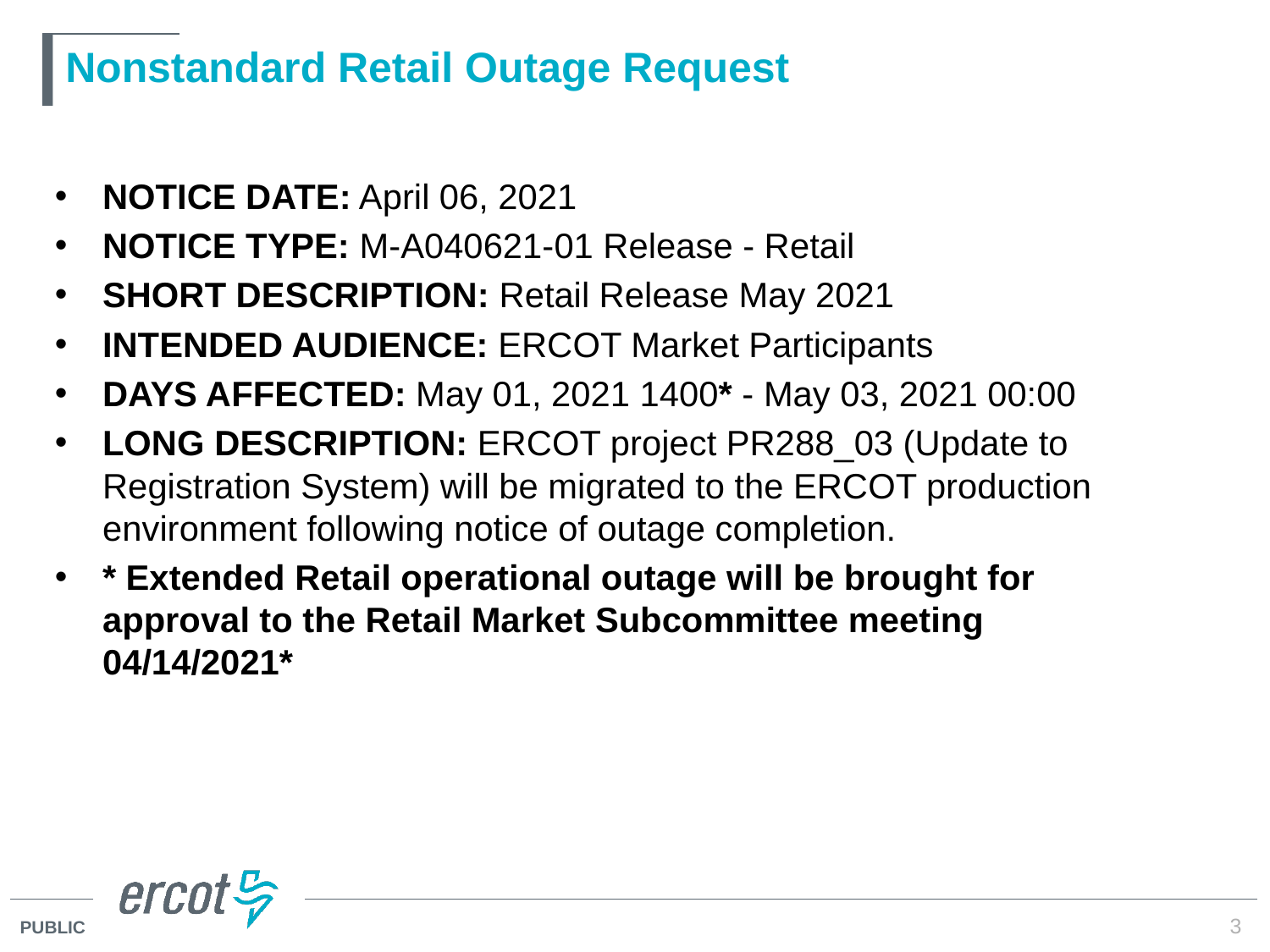

# Nonstandard Retail Outage Request

NOTICE DATE: April 06, 2021
NOTICE TYPE: M-A040621-01 Release - Retail
SHORT DESCRIPTION: Retail Release May 2021
INTENDED AUDIENCE: ERCOT Market Participants
DAYS AFFECTED: May 01, 2021 1400* - May 03, 2021 00:00
LONG DESCRIPTION: ERCOT project PR288_03 (Update to Registration System) will be migrated to the ERCOT production environment following notice of outage completion.
* Extended Retail operational outage will be brought for approval to the Retail Market Subcommittee meeting 04/14/2021*

3